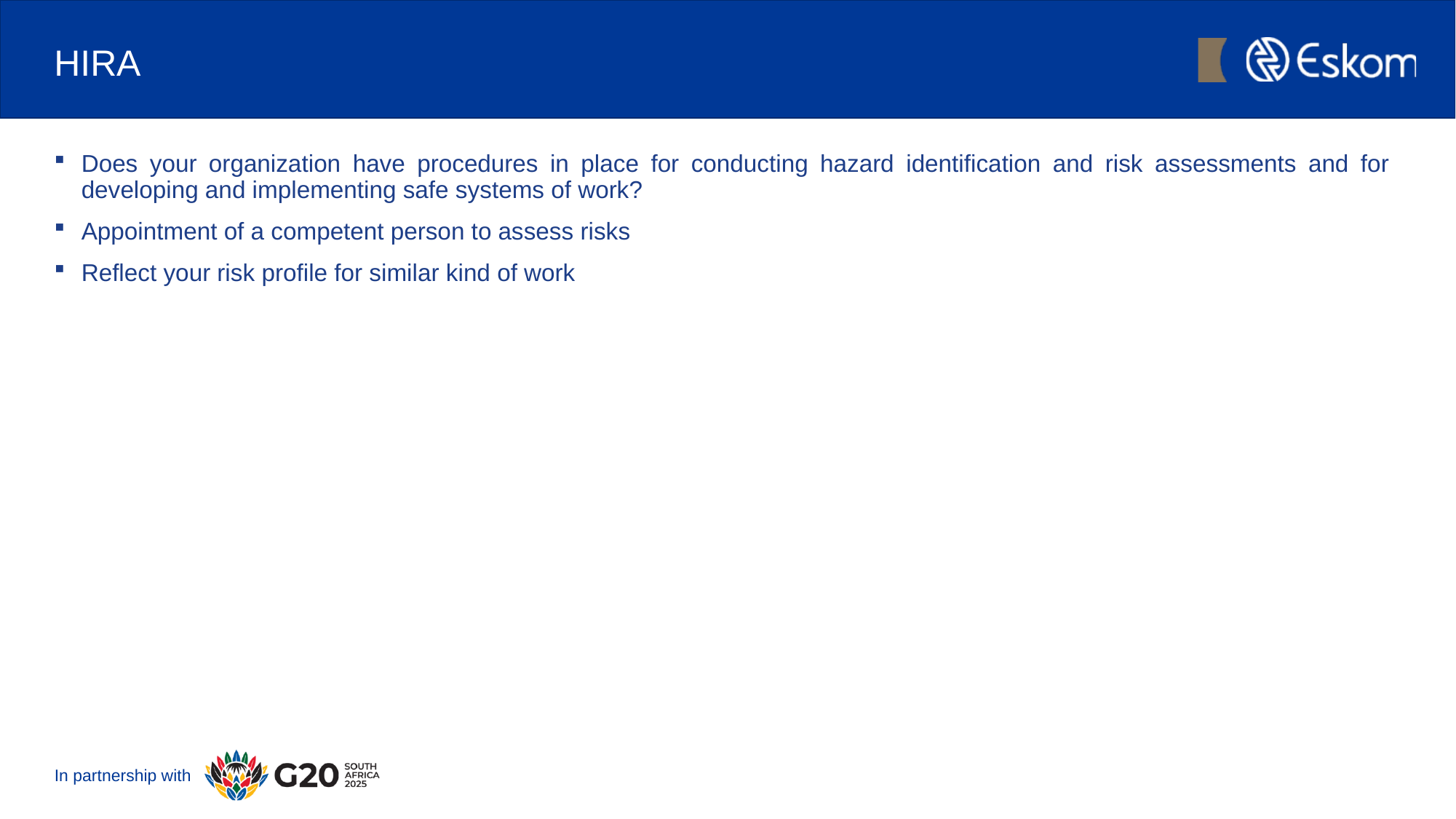

# HIRA
Does your organization have procedures in place for conducting hazard identification and risk assessments and for developing and implementing safe systems of work?
Appointment of a competent person to assess risks
Reflect your risk profile for similar kind of work